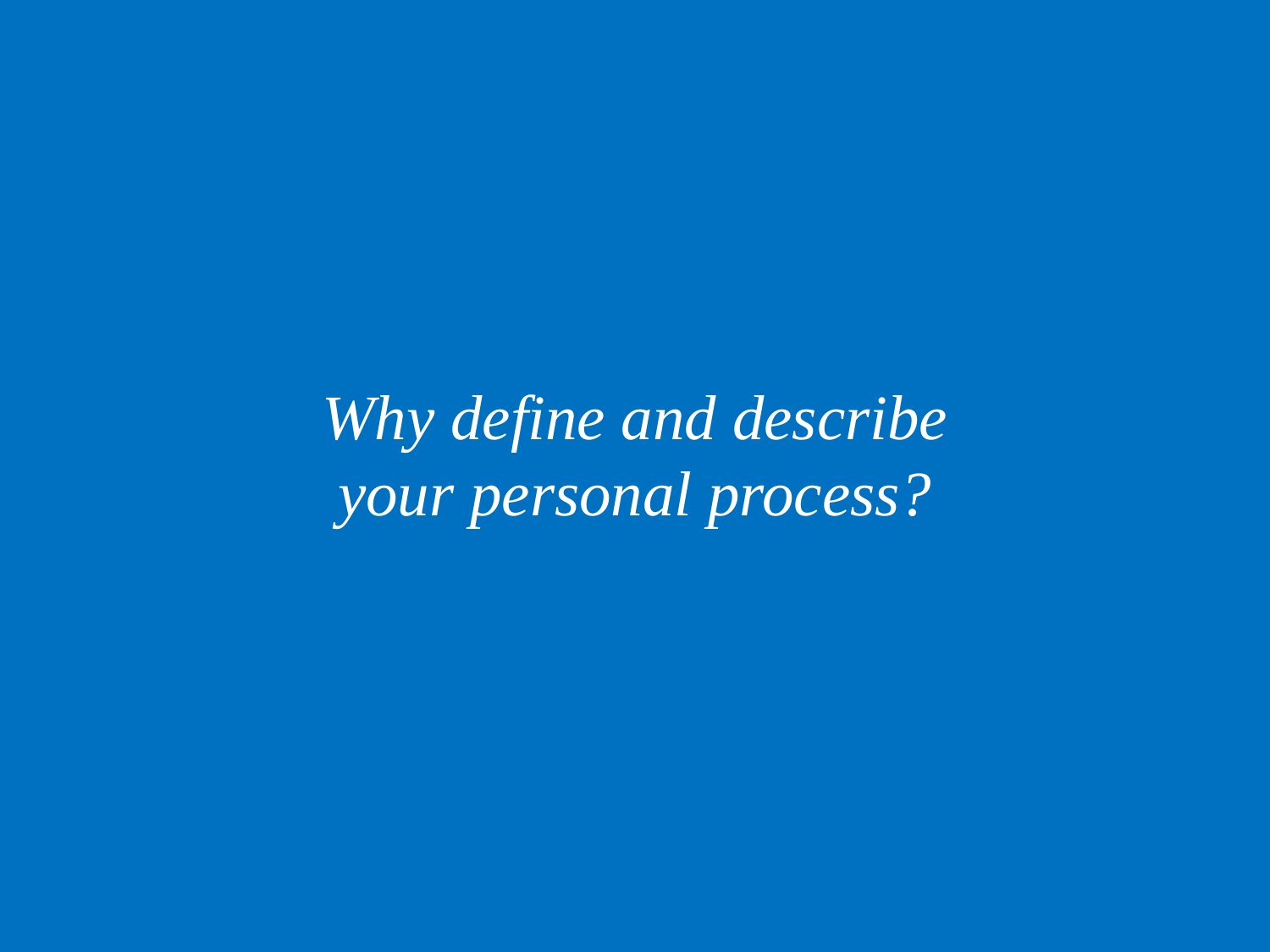

Why define and describe
your personal process?